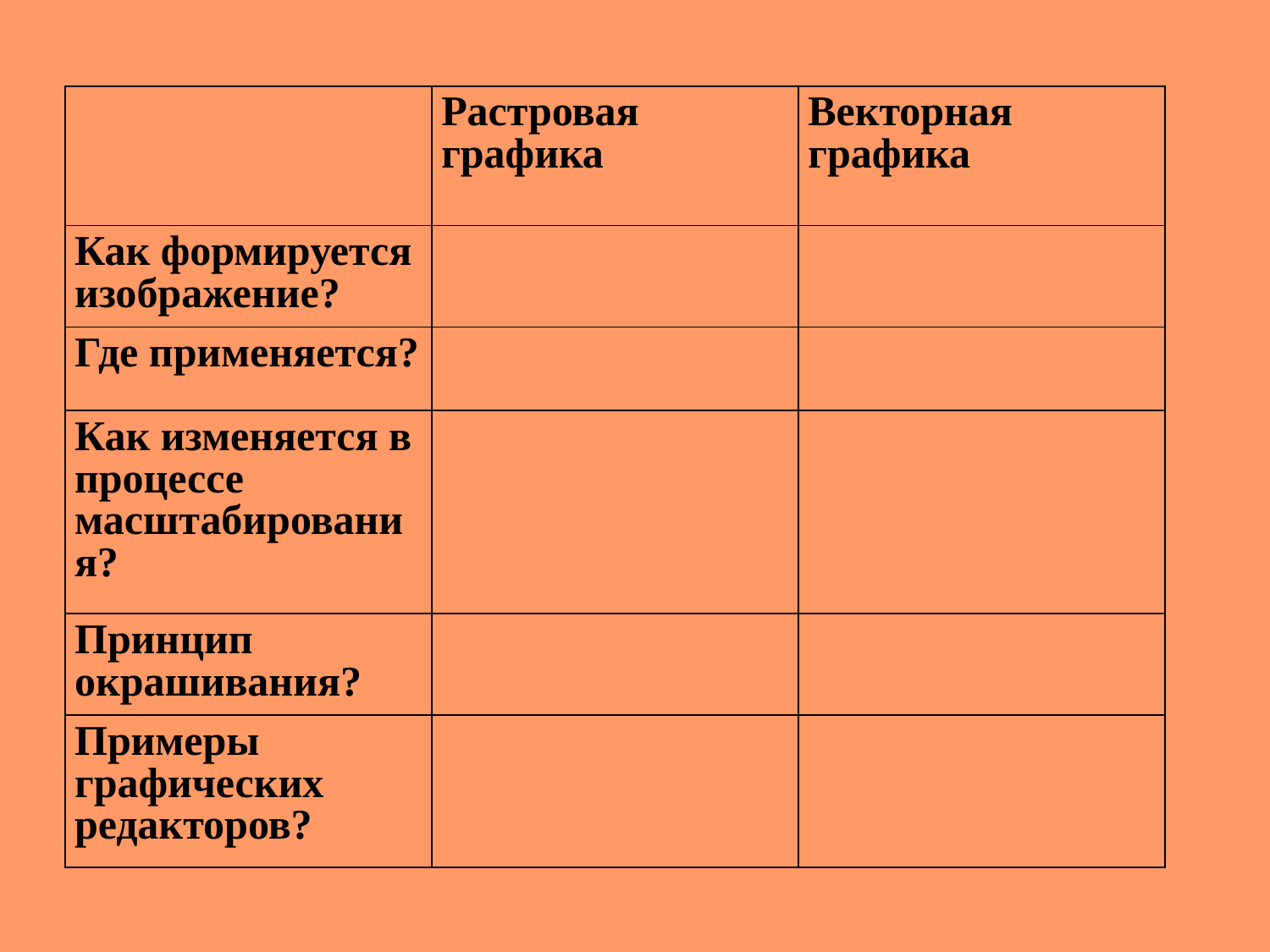

|  | Растровая графика | Векторная графика |
| --- | --- | --- |
| Как формируется изображение? |  |  |
| Где применяется? |  |  |
| Как изменяется в процессе масштабирования? |  |  |
| Принцип окрашивания? |  |  |
| Примеры графических редакторов? |  |  |